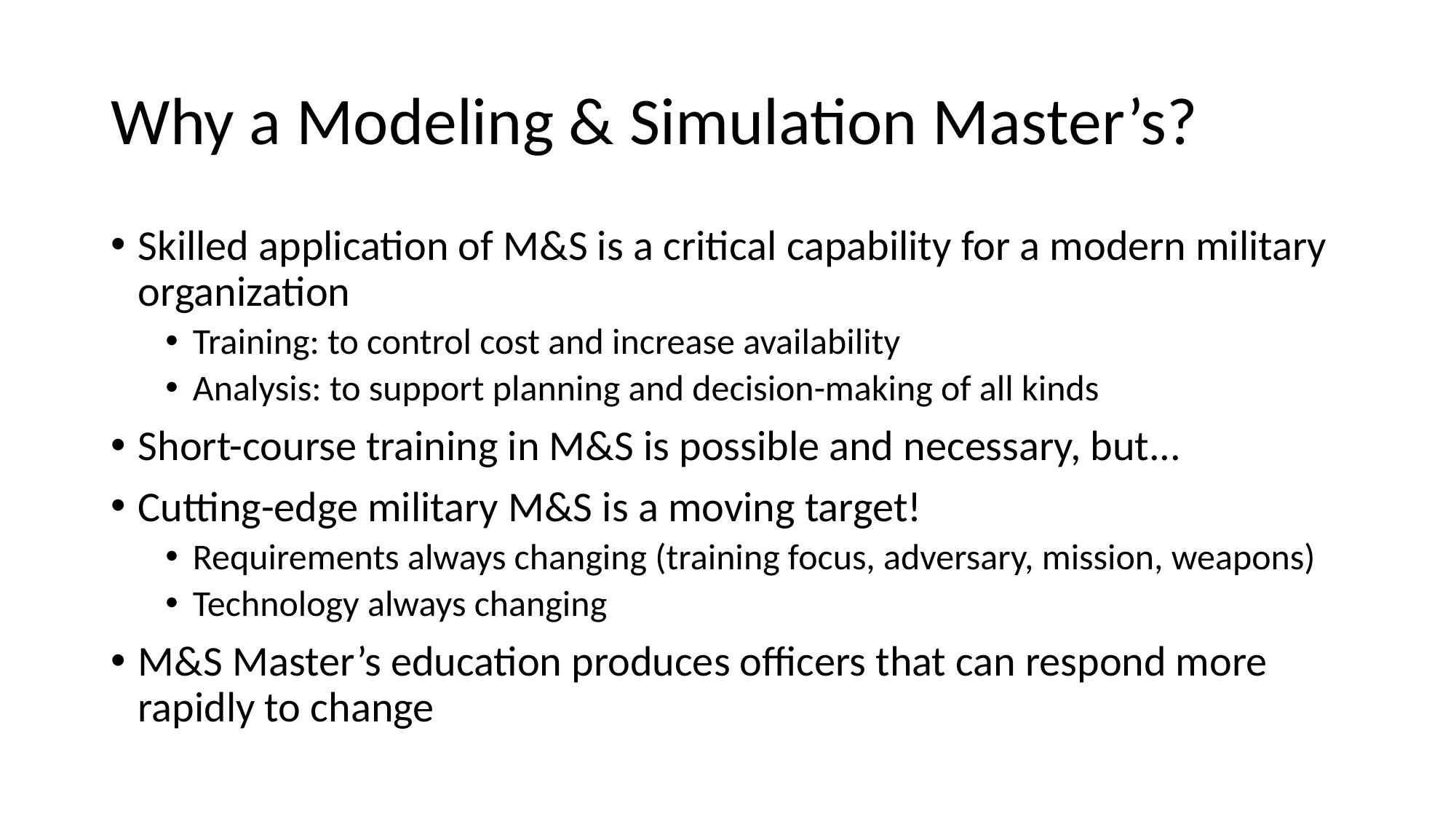

# Why a Modeling & Simulation Master’s?
Skilled application of M&S is a critical capability for a modern military organization
Training: to control cost and increase availability
Analysis: to support planning and decision-making of all kinds
Short-course training in M&S is possible and necessary, but...
Cutting-edge military M&S is a moving target!
Requirements always changing (training focus, adversary, mission, weapons)
Technology always changing
M&S Master’s education produces officers that can respond more rapidly to change